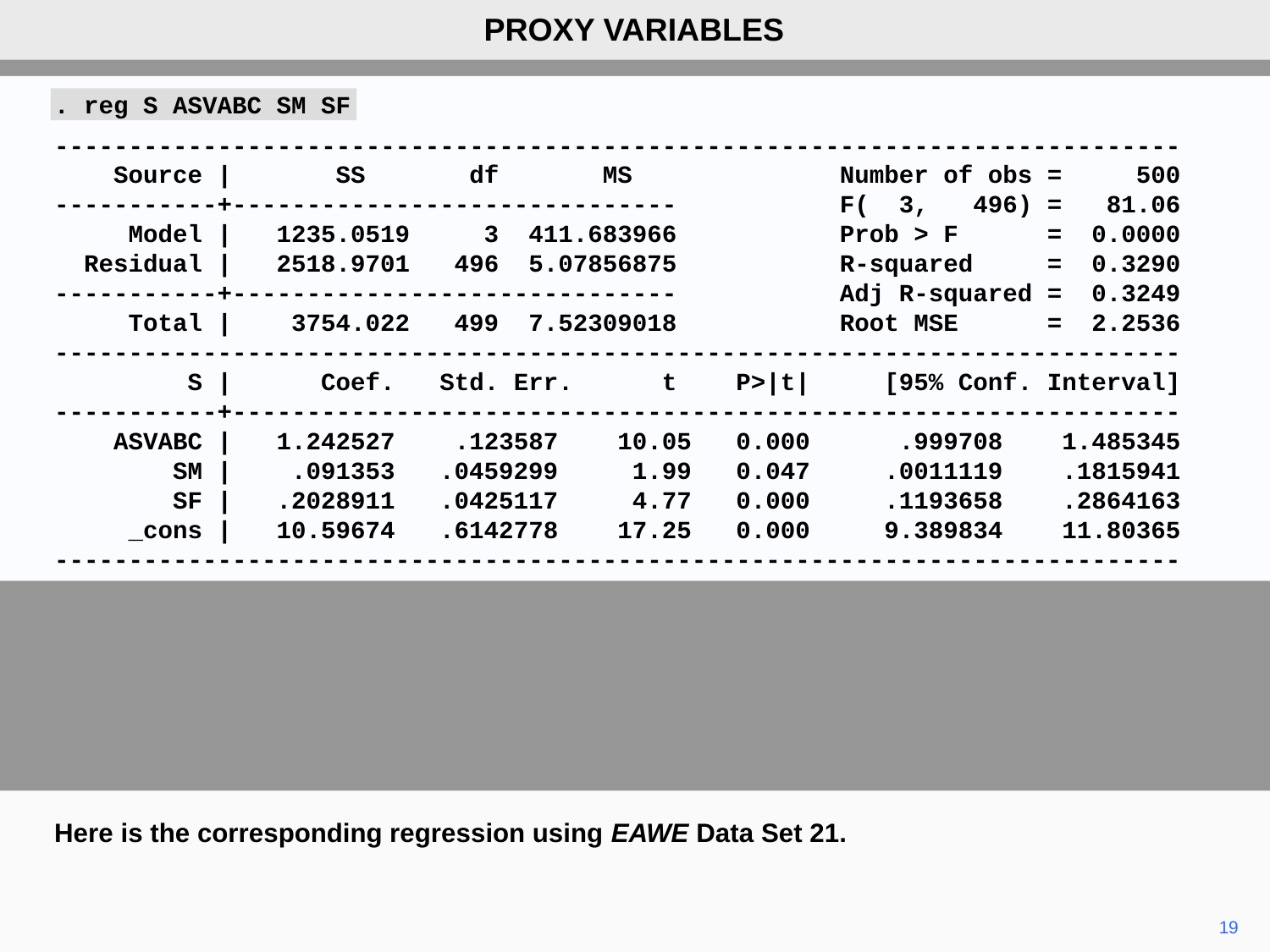

PROXY VARIABLES

. reg S ASVABC SM SF
----------------------------------------------------------------------------
    Source |       SS       df       MS              Number of obs =     500
-----------+------------------------------           F(  3,   496) =   81.06
     Model |   1235.0519     3  411.683966           Prob > F      =  0.0000
  Residual |   2518.9701   496  5.07856875           R-squared     =  0.3290
-----------+------------------------------           Adj R-squared =  0.3249
     Total |    3754.022   499  7.52309018           Root MSE      =  2.2536
----------------------------------------------------------------------------
         S |      Coef.   Std. Err.      t    P>|t|     [95% Conf. Interval]
-----------+----------------------------------------------------------------
    ASVABC |   1.242527    .123587    10.05   0.000      .999708    1.485345
        SM |    .091353   .0459299     1.99   0.047     .0011119    .1815941
        SF |   .2028911   .0425117     4.77   0.000     .1193658    .2864163
     _cons |   10.59674   .6142778    17.25   0.000     9.389834    11.80365
----------------------------------------------------------------------------

Here is the corresponding regression using EAWE Data Set 21.
19